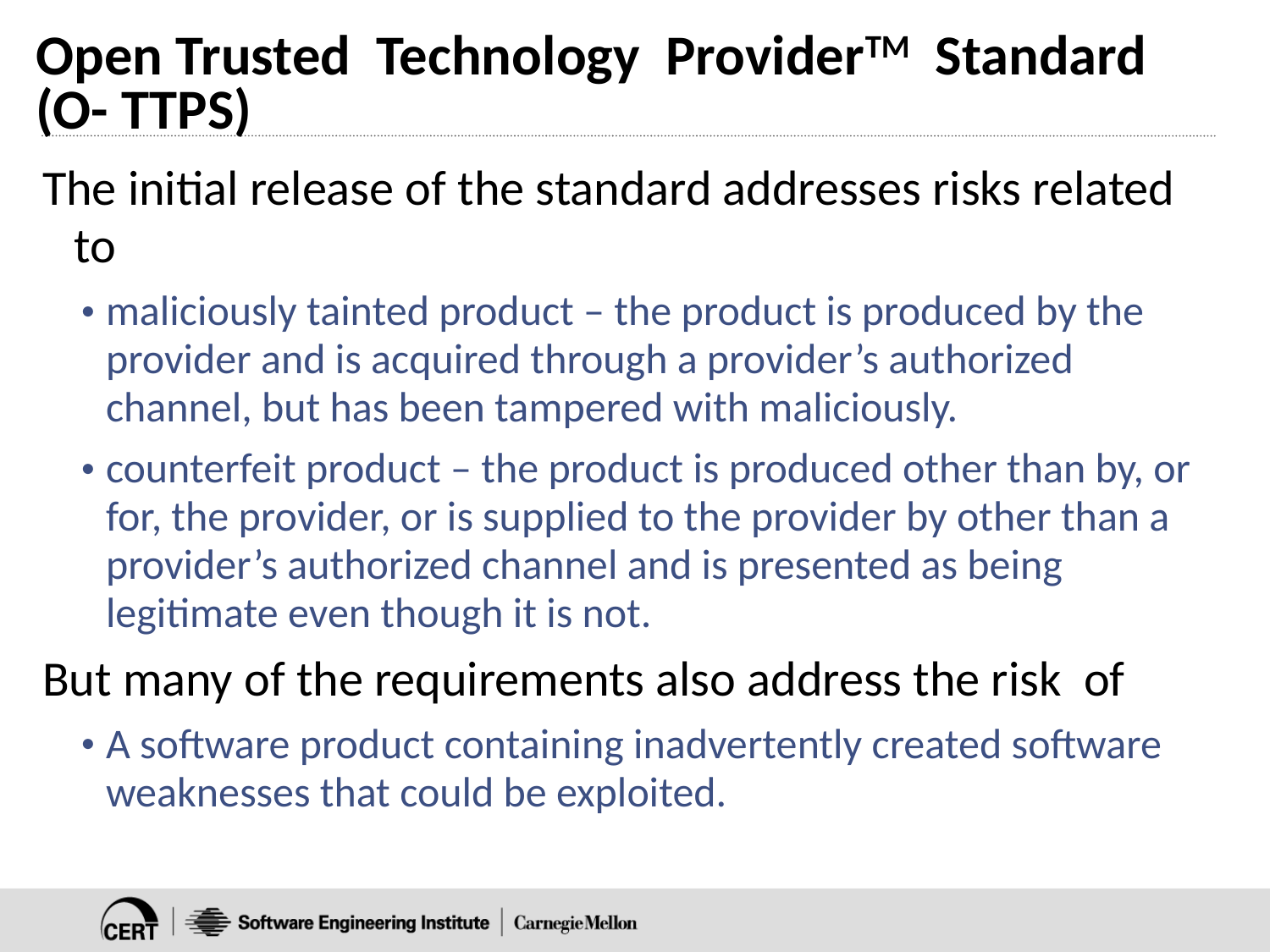

# Open Trusted  Technology  ProviderTM  Standard  (O- TTPS)
The initial release of the standard addresses risks related to
maliciously tainted product – the product is produced by the provider and is acquired through a provider’s authorized channel, but has been tampered with maliciously.
counterfeit product – the product is produced other than by, or for, the provider, or is supplied to the provider by other than a provider’s authorized channel and is presented as being legitimate even though it is not.
But many of the requirements also address the risk  of
A software product containing inadvertently created software weaknesses that could be exploited.